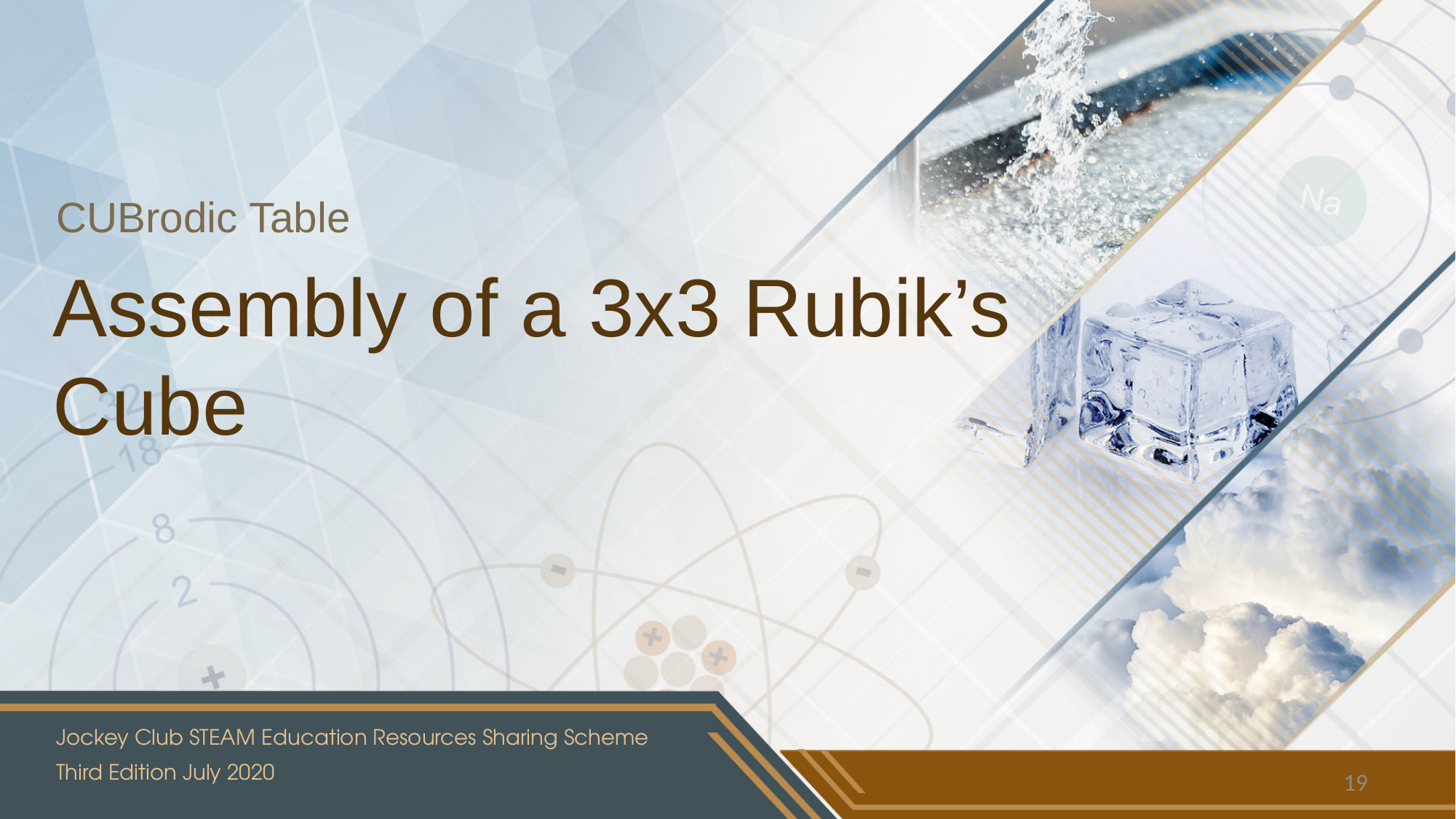

# CUBrodic Table
Assembly of a 3x3 Rubik’s Cube
Jockey Club STEAM Education Resources Sharing Scheme
Third Edition July 2020
19